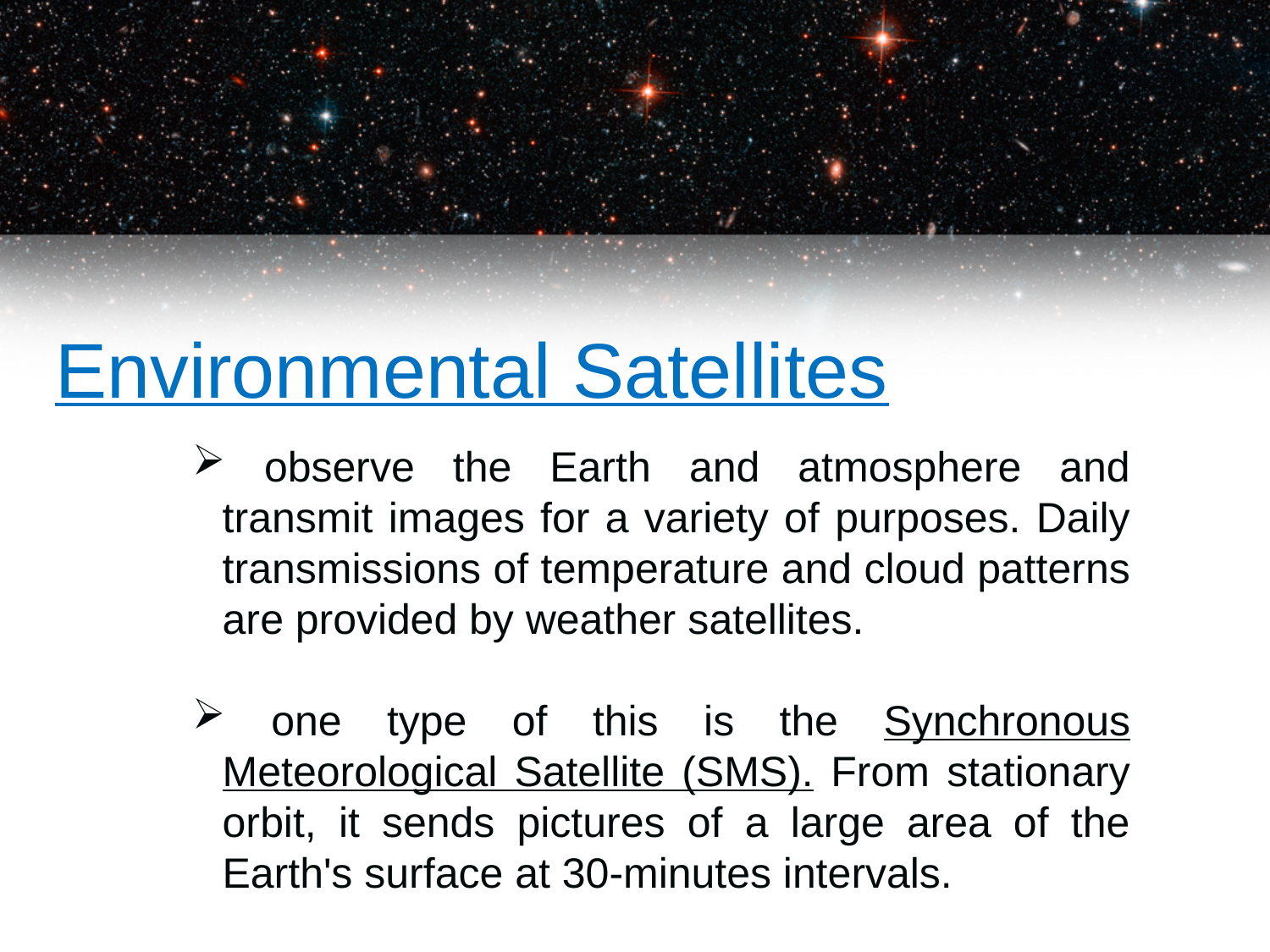

# Environmental Satellites
 observe the Earth and atmosphere and transmit images for a variety of purposes. Daily transmissions of temperature and cloud patterns are provided by weather satellites.

 one type of this is the Synchronous Meteorological Satellite (SMS). From stationary orbit, it sends pictures of a large area of the Earth's surface at 30-minutes intervals.